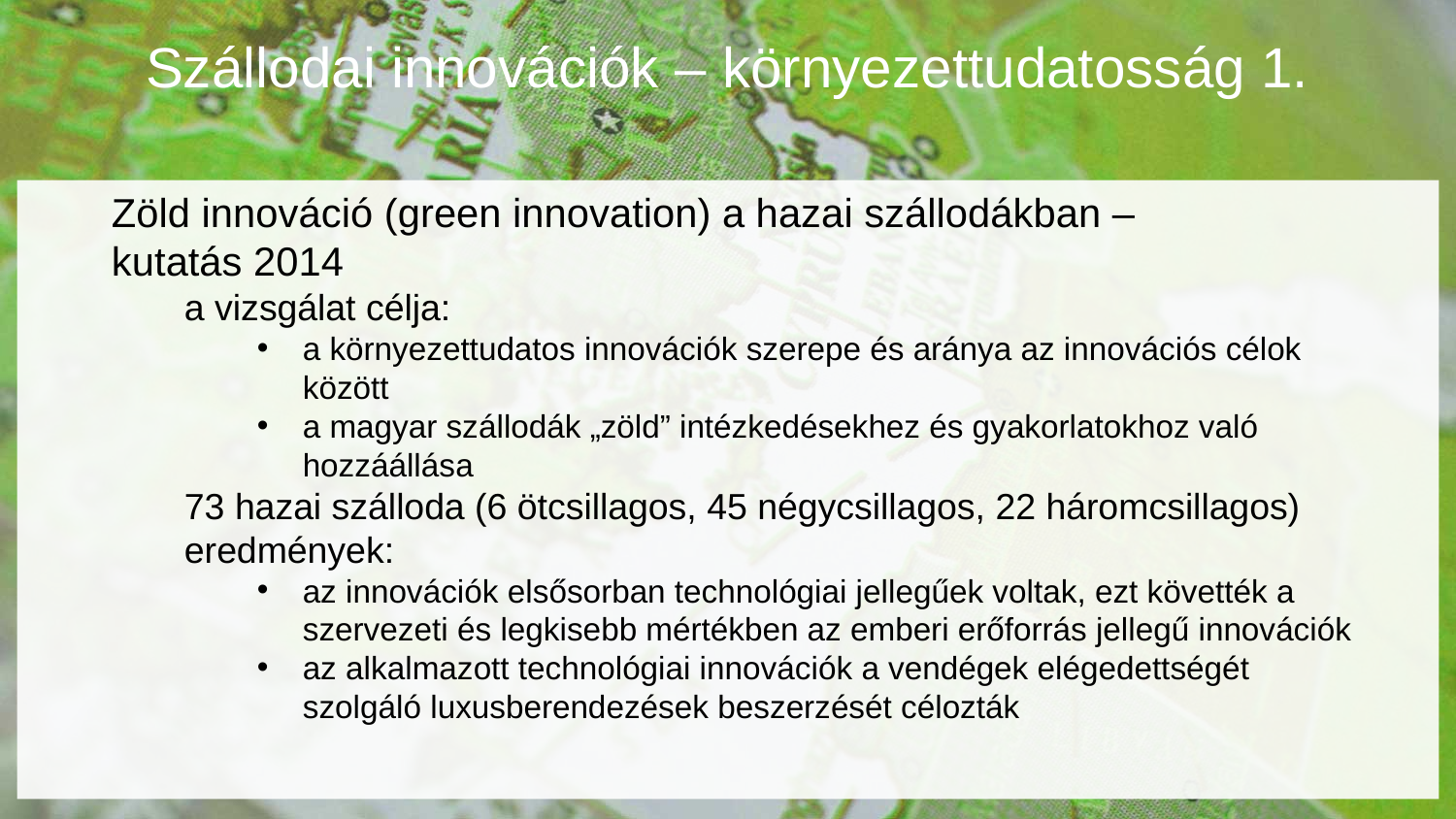

Szállodai innovációk – környezettudatosság 1.
Zöld innováció (green innovation) a hazai szállodákban –                   kutatás 2014
a vizsgálat célja:
a környezettudatos innovációk szerepe és aránya az innovációs célok     között
a magyar szállodák „zöld” intézkedésekhez és gyakorlatokhoz való          hozzáállása
73 hazai szálloda (6 ötcsillagos, 45 négycsillagos, 22 háromcsillagos)
eredmények:
az innovációk elsősorban technológiai jellegűek voltak, ezt követték a      szervezeti és legkisebb mértékben az emberi erőforrás jellegű innovációk
az alkalmazott technológiai innovációk a vendégek elégedettségét          szolgáló luxusberendezések beszerzését célozták